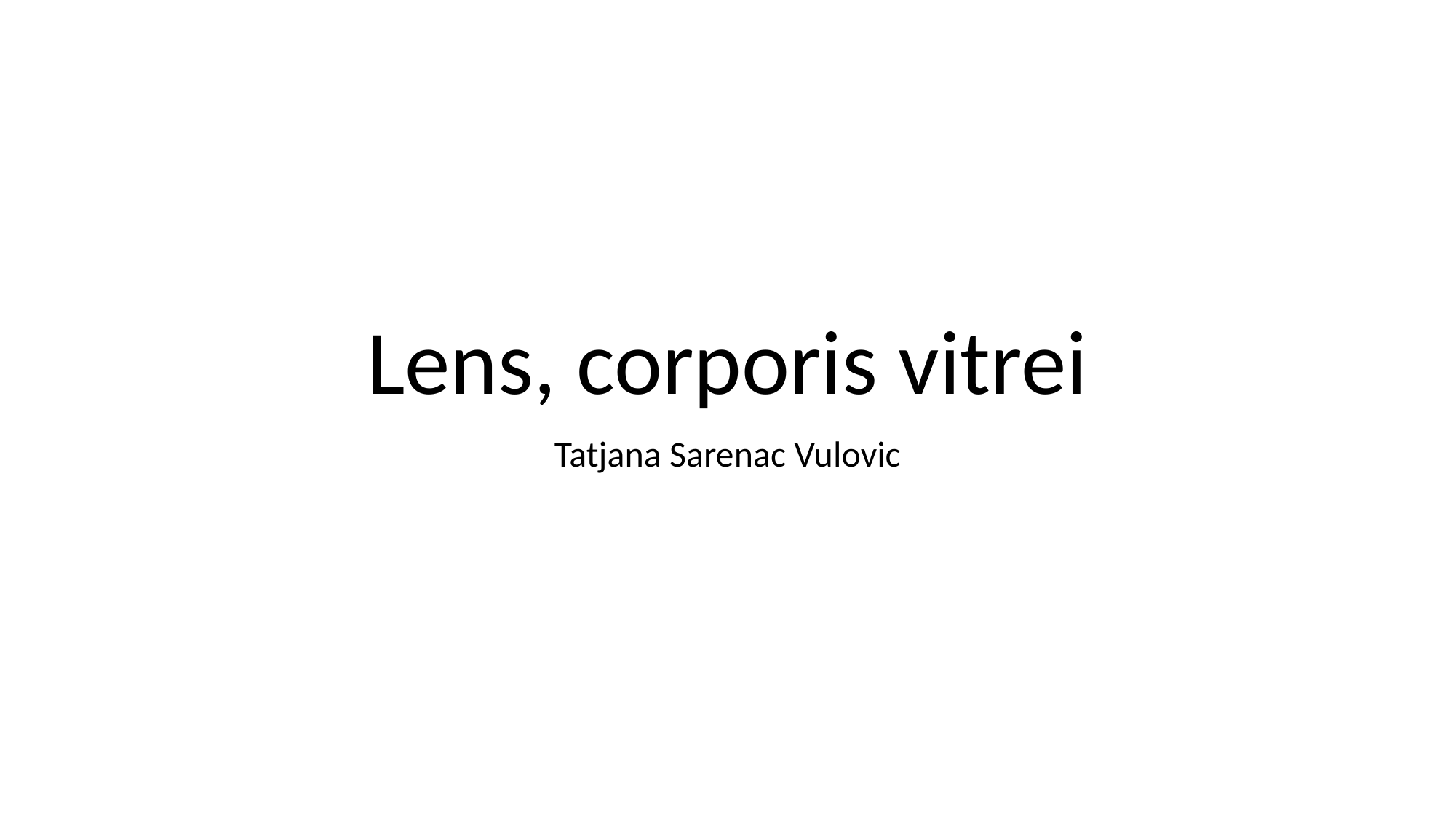

# Lens, corporis vitrei
Tatjana Sarenac Vulovic